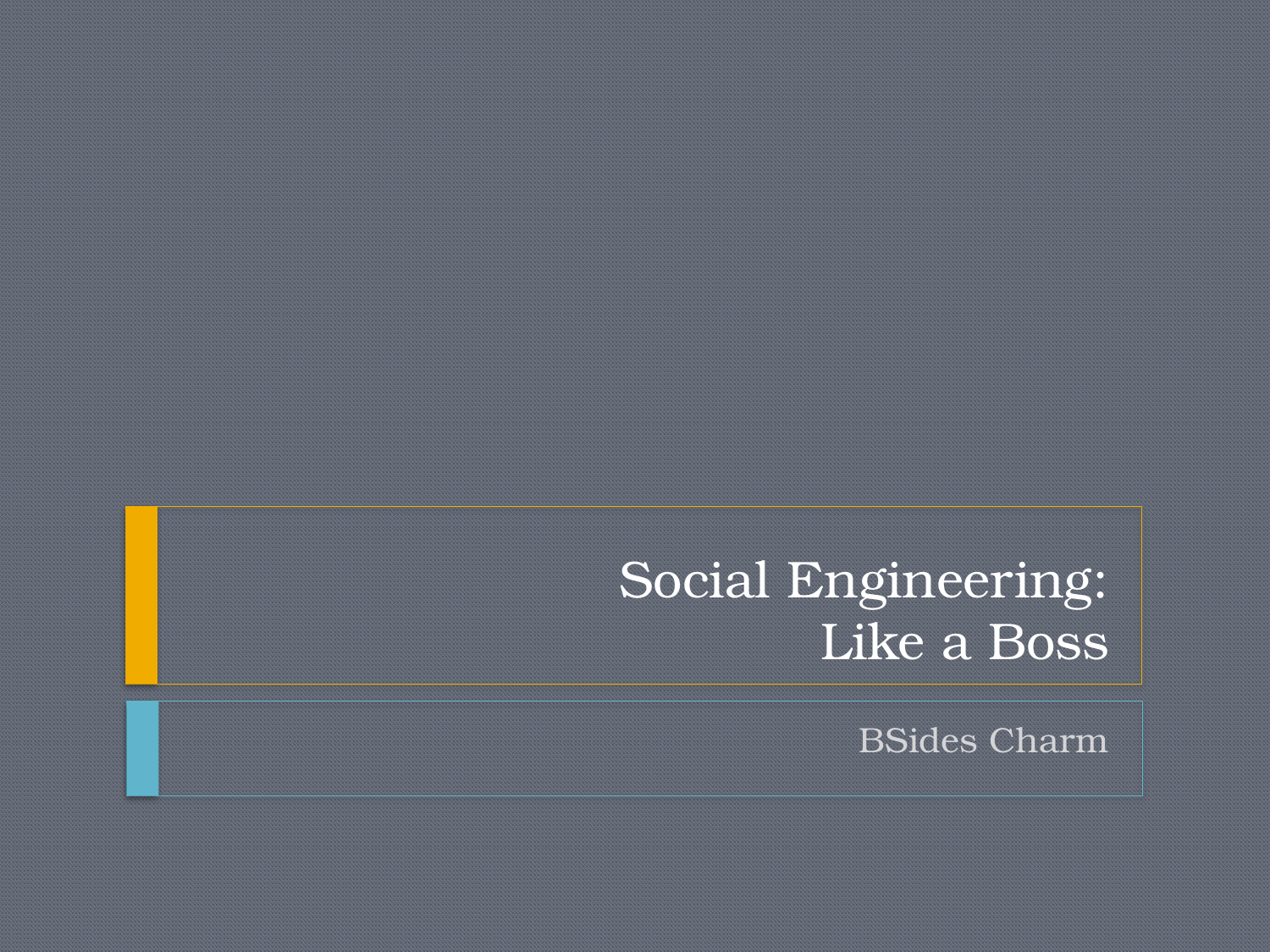

# Social Engineering: Like a Boss
BSides Charm